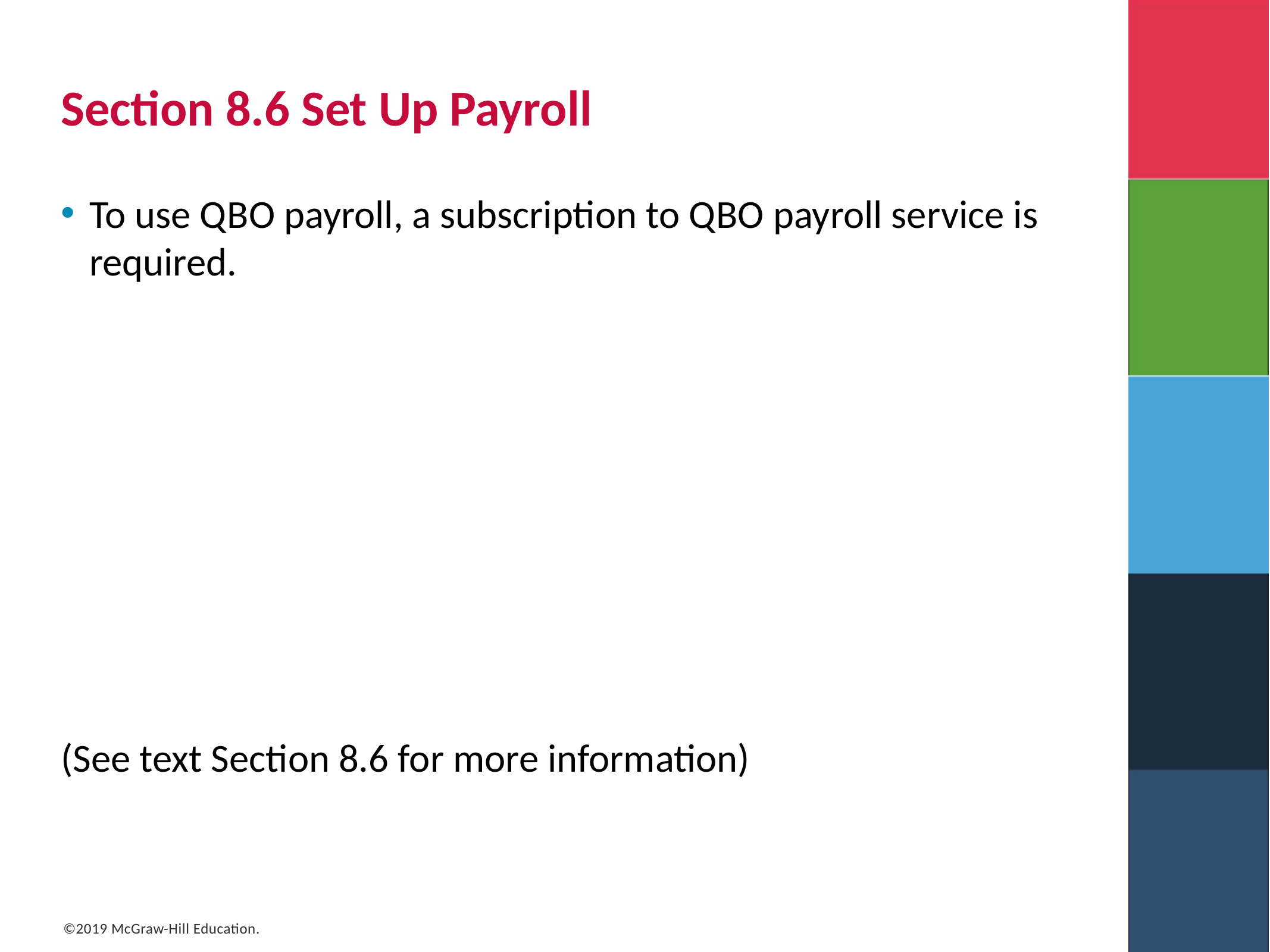

# Section 8.6 Set Up Payroll
To use Q B O payroll, a subscription to Q B O payroll service is required.
(See text Section 8.6 for more information)